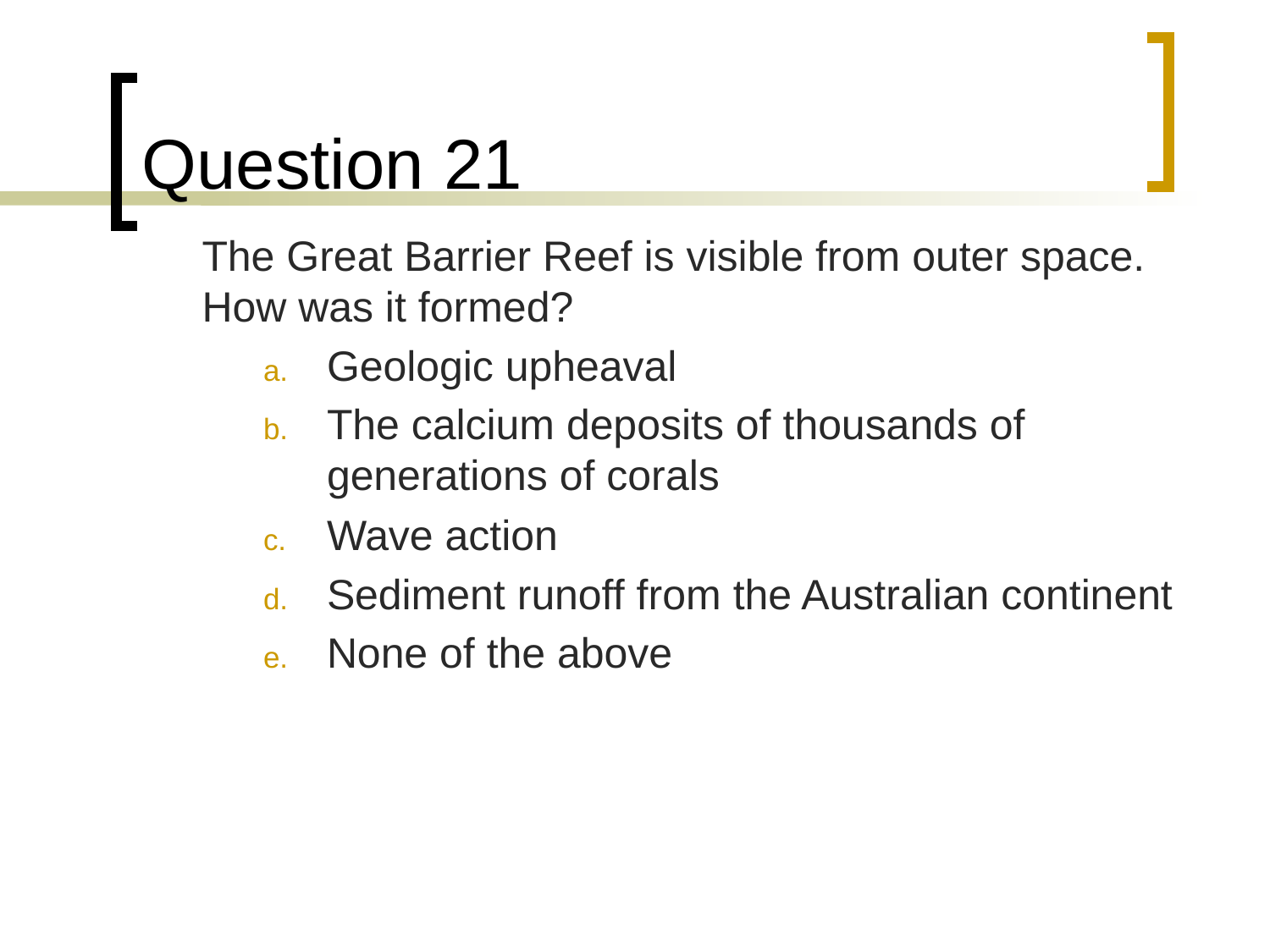

# Question 21
	The Great Barrier Reef is visible from outer space. How was it formed?
Geologic upheaval
The calcium deposits of thousands of generations of corals
Wave action
Sediment runoff from the Australian continent
None of the above